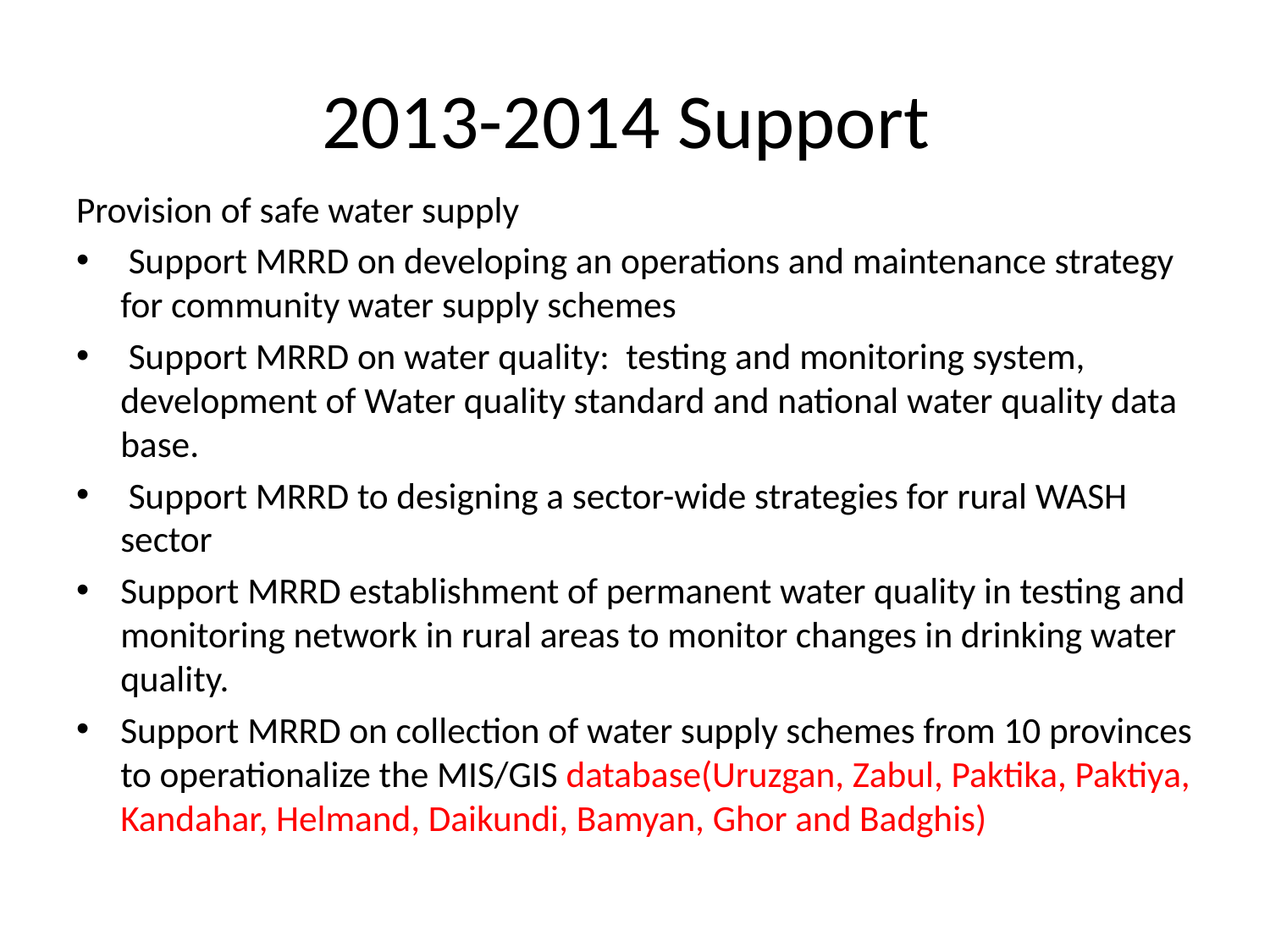

# 2013-2014 Support
Provision of safe water supply
 Support MRRD on developing an operations and maintenance strategy for community water supply schemes
 Support MRRD on water quality:  testing and monitoring system, development of Water quality standard and national water quality data base.
 Support MRRD to designing a sector-wide strategies for rural WASH sector
Support MRRD establishment of permanent water quality in testing and monitoring network in rural areas to monitor changes in drinking water quality.
Support MRRD on collection of water supply schemes from 10 provinces to operationalize the MIS/GIS database(Uruzgan, Zabul, Paktika, Paktiya, Kandahar, Helmand, Daikundi, Bamyan, Ghor and Badghis)